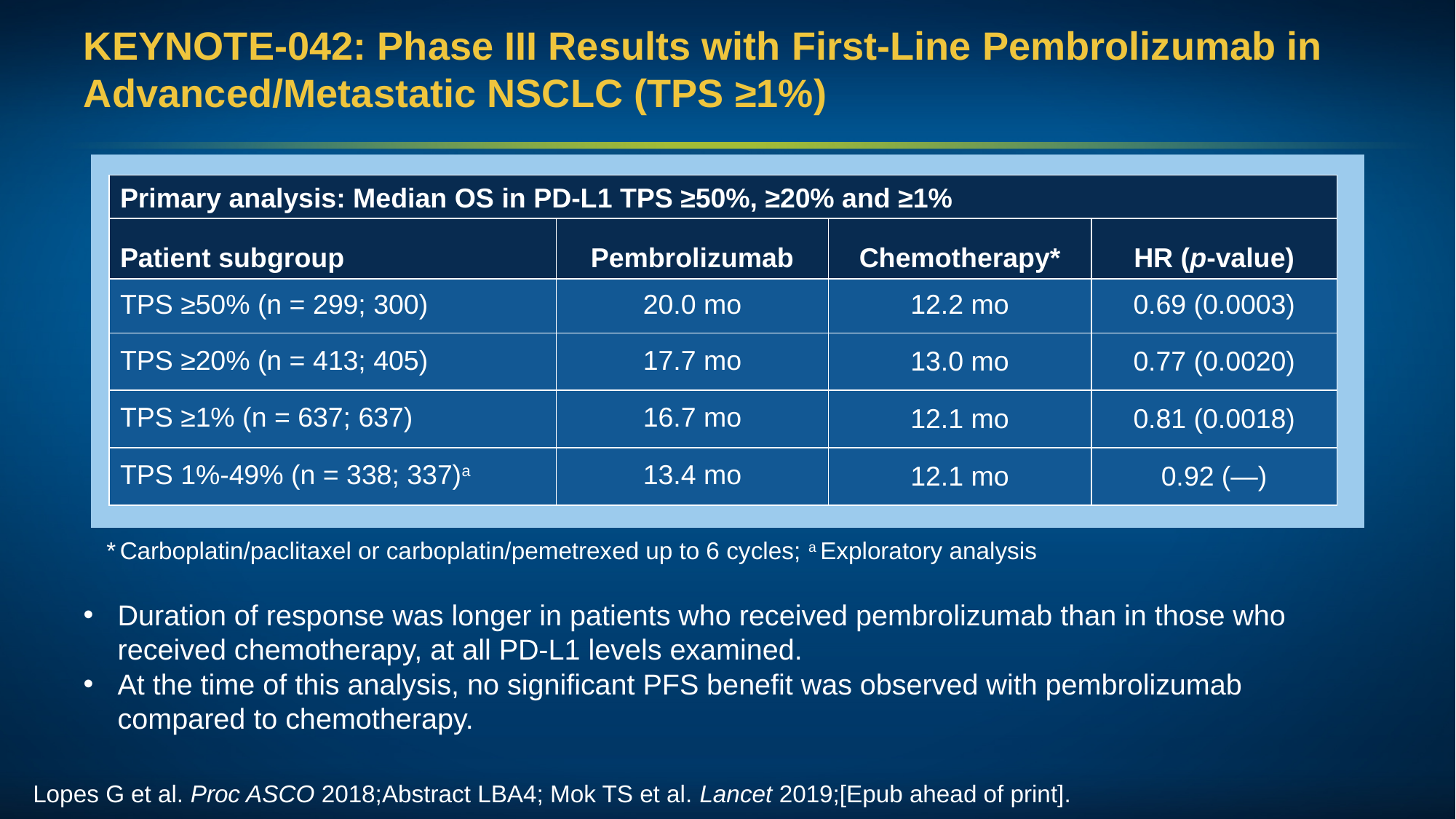

# KEYNOTE-042: Phase III Results with First-Line Pembrolizumab in Advanced/Metastatic NSCLC (TPS ≥1%)

| Primary analysis: Median OS in PD-L1 TPS ≥50%, ≥20% and ≥1% |  |  |  |
| --- | --- | --- | --- |
| Patient subgroup | Pembrolizumab | Chemotherapy\* | HR (p-value) |
| TPS ≥50% (n = 299; 300) | 20.0 mo | 12.2 mo | 0.69 (0.0003) |
| TPS ≥20% (n = 413; 405) | 17.7 mo | 13.0 mo | 0.77 (0.0020) |
| TPS ≥1% (n = 637; 637) | 16.7 mo | 12.1 mo | 0.81 (0.0018) |
| TPS 1%-49% (n = 338; 337)a | 13.4 mo | 12.1 mo | 0.92 (—) |
* Carboplatin/paclitaxel or carboplatin/pemetrexed up to 6 cycles; a Exploratory analysis
Duration of response was longer in patients who received pembrolizumab than in those who received chemotherapy, at all PD-L1 levels examined.
At the time of this analysis, no significant PFS benefit was observed with pembrolizumab compared to chemotherapy.
Lopes G et al. Proc ASCO 2018;Abstract LBA4; Mok TS et al. Lancet 2019;[Epub ahead of print].